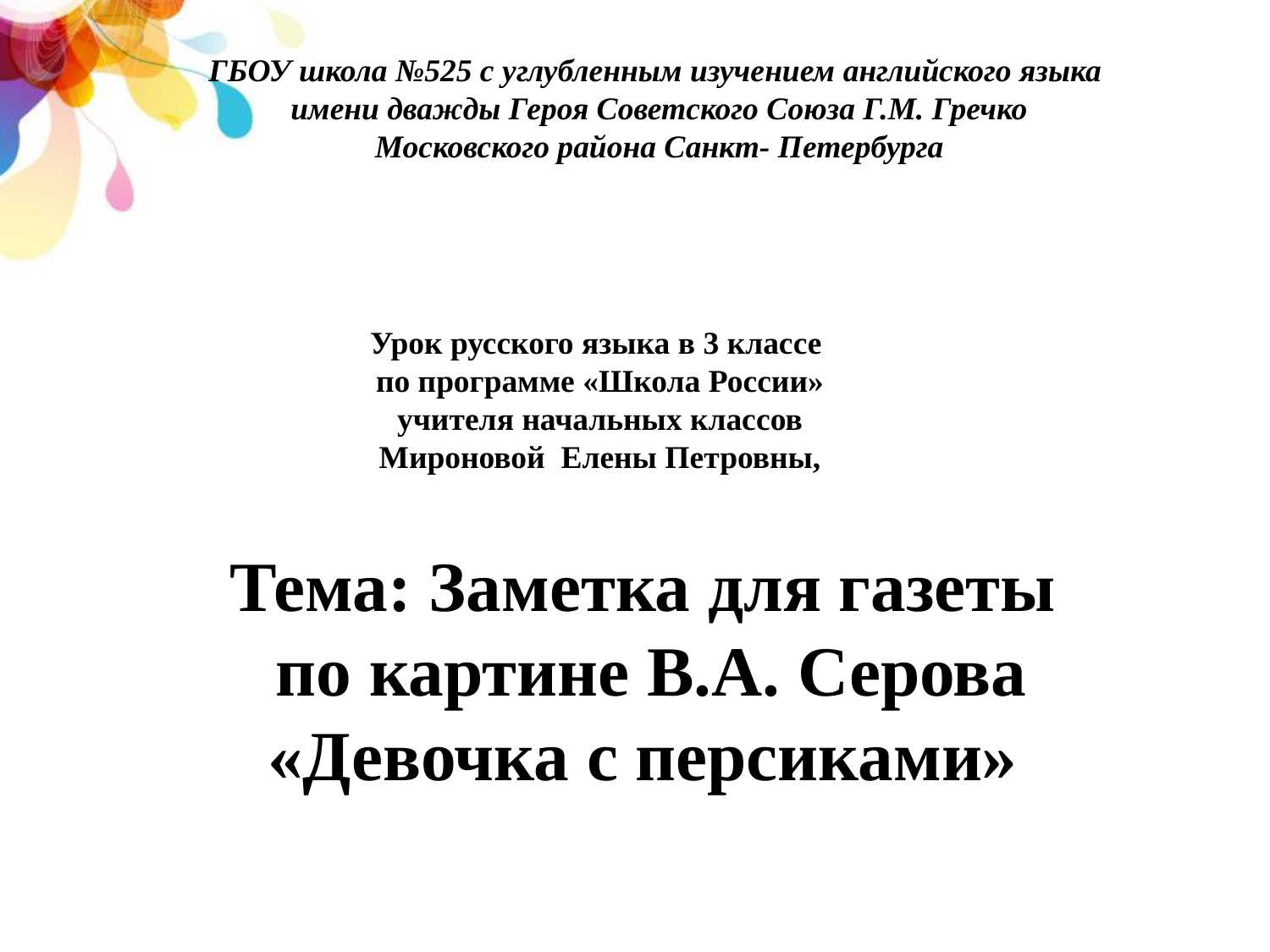

ГБОУ школа №525 с углубленным изучением английского языка
имени дважды Героя Советского Союза Г.М. Гречко
Московского района Санкт- Петербурга

Урок русского языка в 3 классе
по программе «Школа России»
учителя начальных классов
Мироновой  Елены Петровны,
# Тема: Заметка для газеты по картине В.А. Серова «Девочка с персиками»